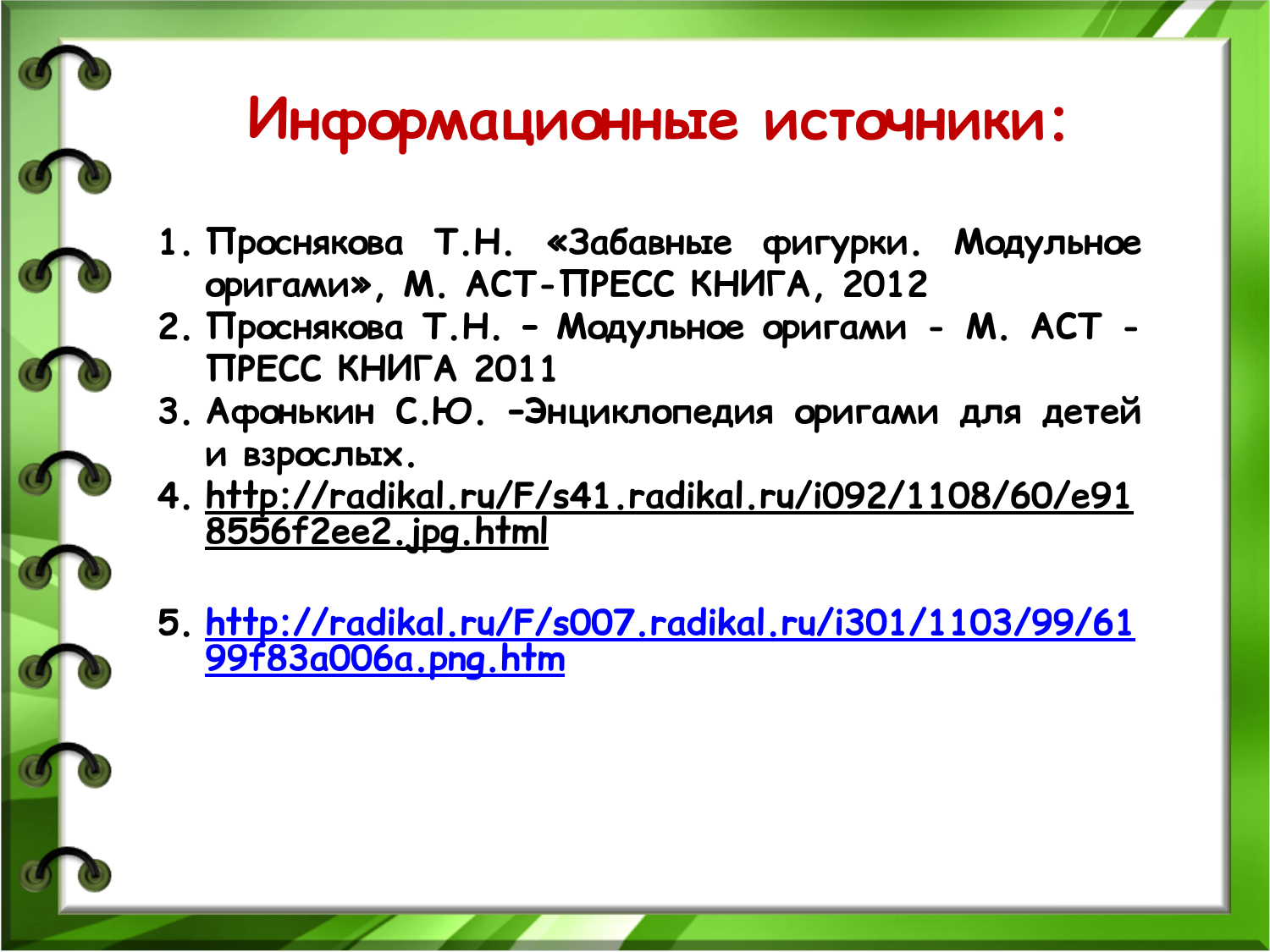

Информационные источники:
Проснякова Т.Н. «Забавные фигурки. Модульное оригами», М. АСТ-ПРЕСС КНИГА, 2012
Проснякова Т.Н. – Модульное оригами - М. АСТ - ПРЕСС КНИГА 2011
Афонькин С.Ю. –Энциклопедия оригами для детей и взрослых.
http://radikal.ru/F/s41.radikal.ru/i092/1108/60/e918556f2ee2.jpg.html
http://radikal.ru/F/s007.radikal.ru/i301/1103/99/6199f83a006a.png.htm